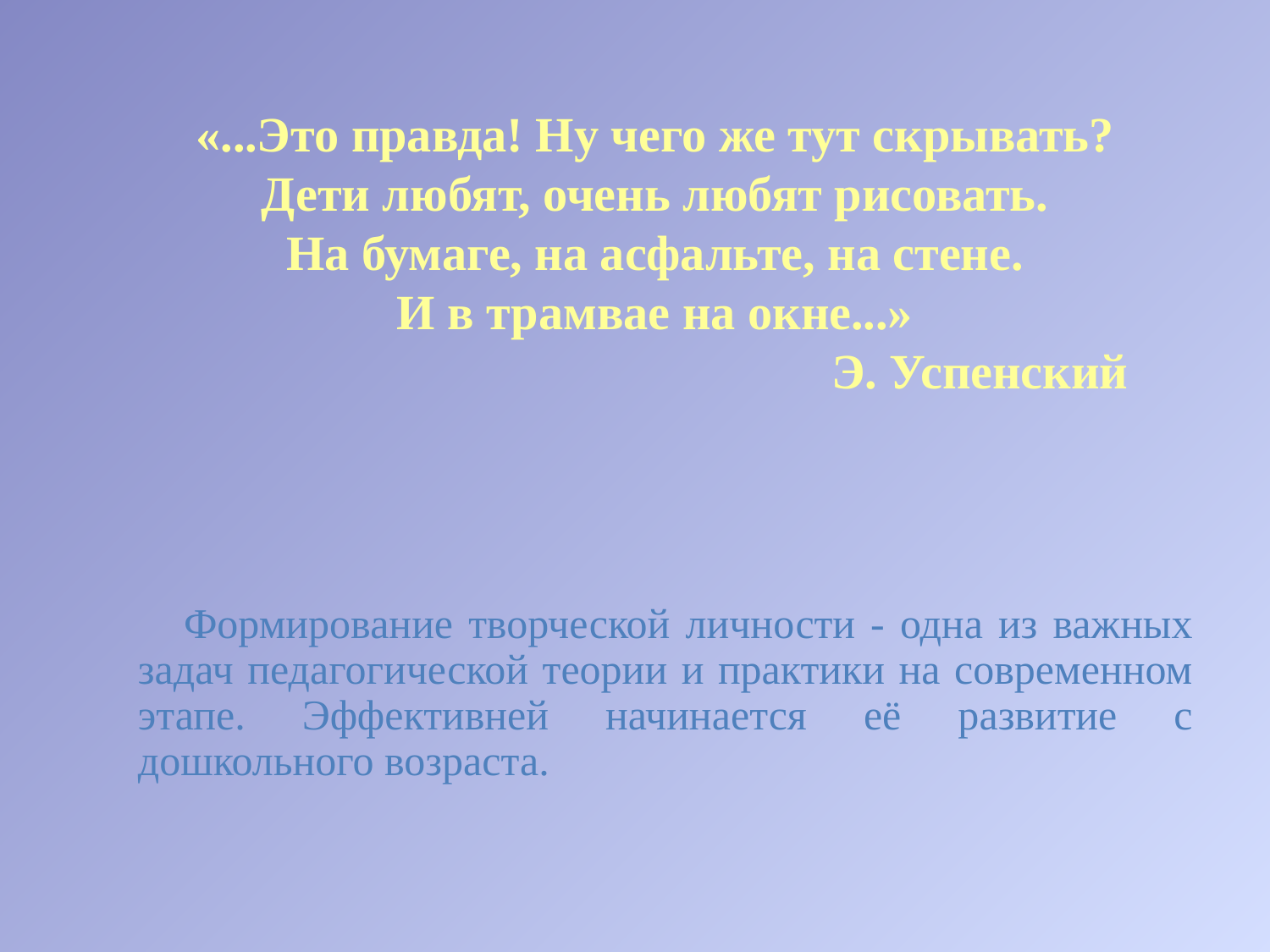

«...Это правда! Ну чего же тут скрывать?
Дети любят, очень любят рисовать.
На бумаге, на асфальте, на стене.
И в трамвае на окне...»
                                                     Э. Успенский
   Формирование творческой личности - одна из важных задач педагогической теории и практики на современном этапе. Эффективней начинается её развитие с дошкольного возраста.